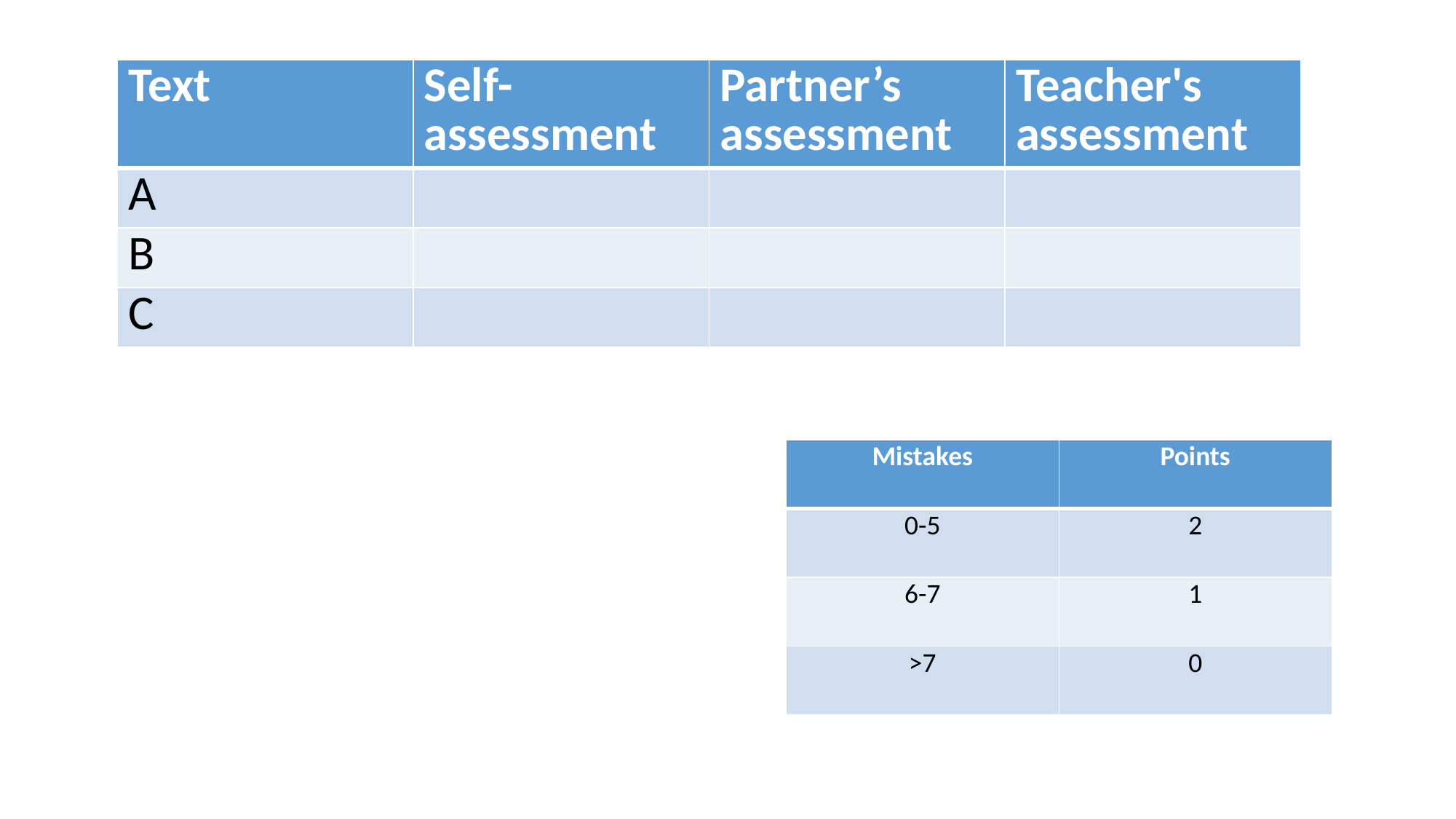

| Text | Self-assessment | Partner’s assessment | Teacher's assessment |
| --- | --- | --- | --- |
| A |  |  |  |
| B |  |  |  |
| С |  |  |  |
| Mistakes | Points |
| --- | --- |
| 0-5 | 2 |
| 6-7 | 1 |
| >7 | 0 |